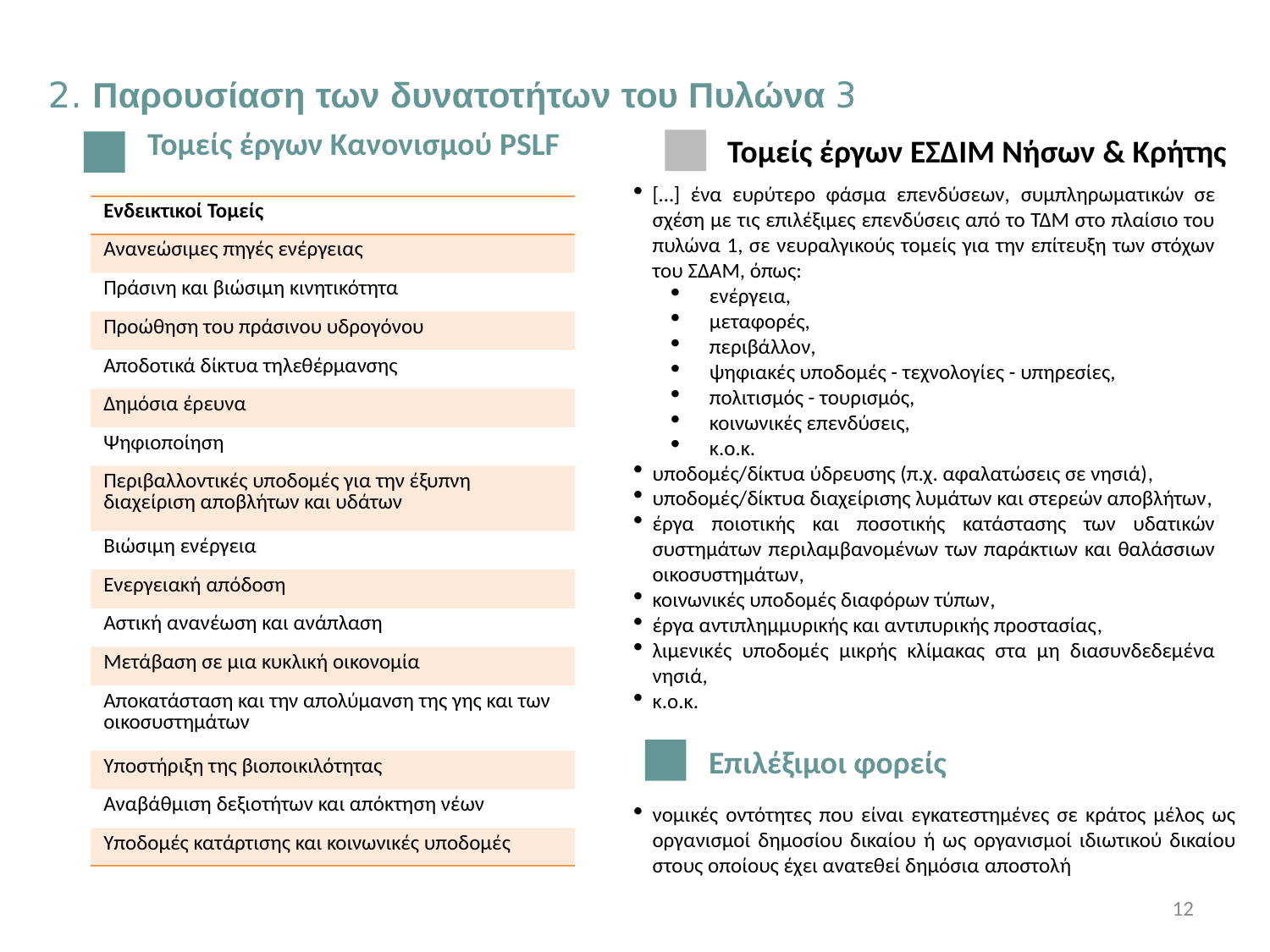

2. Παρουσίαση των δυνατοτήτων του Πυλώνα 3
Τομείς έργων Κανονισμού PSLF
Τομείς έργων ΕΣΔΙΜ Νήσων & Κρήτης

[…] ένα ευρύτερο φάσμα επενδύσεων, συμπληρωματικών σε σχέση με τις επιλέξιμες επενδύσεις από το ΤΔΜ στο πλαίσιο του πυλώνα 1, σε νευραλγικούς τομείς για την επίτευξη των στόχων του ΣΔΑΜ, όπως:
ενέργεια,
μεταφορές,
περιβάλλον,
ψηφιακές υποδομές - τεχνολογίες - υπηρεσίες,
πολιτισμός - τουρισμός,
κοινωνικές επενδύσεις,
κ.ο.κ.
υποδομές/δίκτυα ύδρευσης (π.χ. αφαλατώσεις σε νησιά),
υποδομές/δίκτυα διαχείρισης λυμάτων και στερεών αποβλήτων,
έργα ποιοτικής και ποσοτικής κατάστασης των υδατικών συστημάτων περιλαμβανομένων των παράκτιων και θαλάσσιων οικοσυστημάτων,
κοινωνικές υποδομές διαφόρων τύπων,
έργα αντιπλημμυρικής και αντιπυρικής προστασίας,
λιμενικές υποδομές μικρής κλίμακας στα μη διασυνδεδεμένα νησιά,
κ.ο.κ.
| Ενδεικτικοί Τομείς |
| --- |
| Ανανεώσιμες πηγές ενέργειας |
| Πράσινη και βιώσιμη κινητικότητα |
| Προώθηση του πράσινου υδρογόνου |
| Αποδοτικά δίκτυα τηλεθέρμανσης |
| Δημόσια έρευνα |
| Ψηφιοποίηση |
| Περιβαλλοντικές υποδομές για την έξυπνη διαχείριση αποβλήτων και υδάτων |
| Βιώσιμη ενέργεια |
| Ενεργειακή απόδοση |
| Αστική ανανέωση και ανάπλαση |
| Μετάβαση σε μια κυκλική οικονομία |
| Αποκατάσταση και την απολύμανση της γης και των οικοσυστημάτων |
| Υποστήριξη της βιοποικιλότητας |
| Αναβάθμιση δεξιοτήτων και απόκτηση νέων |
| Υποδομές κατάρτισης και κοινωνικές υποδομές |
Επιλέξιμοι φορείς

νομικές οντότητες που είναι εγκατεστημένες σε κράτος μέλος ως οργανισμοί δημοσίου δικαίου ή ως οργανισμοί ιδιωτικού δικαίου στους οποίους έχει ανατεθεί δημόσια αποστολή
12